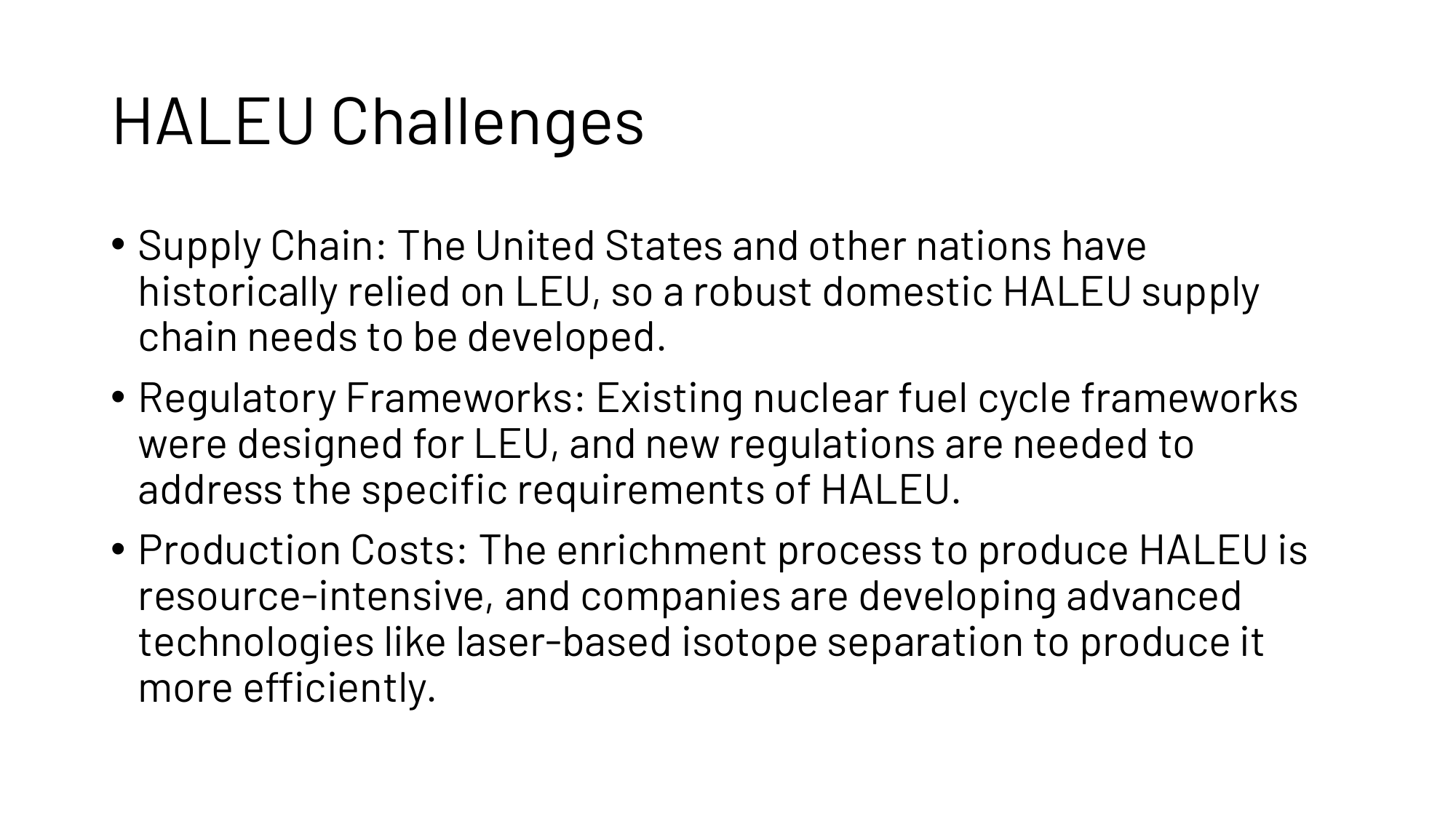

# HALEU Challenges
Supply Chain: The United States and other nations have historically relied on LEU, so a robust domestic HALEU supply chain needs to be developed.
Regulatory Frameworks: Existing nuclear fuel cycle frameworks were designed for LEU, and new regulations are needed to address the specific requirements of HALEU.
Production Costs: The enrichment process to produce HALEU is resource-intensive, and companies are developing advanced technologies like laser-based isotope separation to produce it more efficiently.